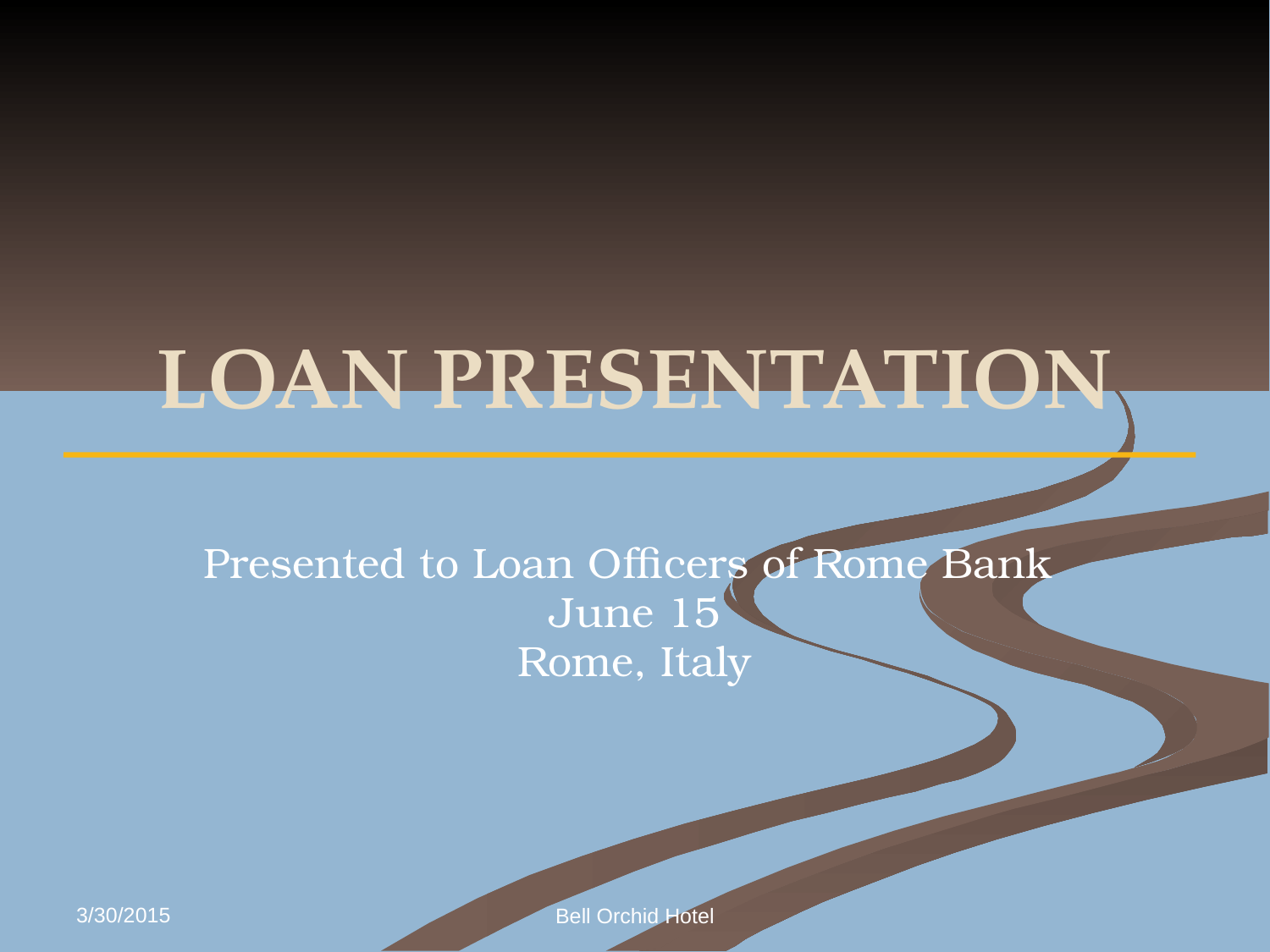

# LOAN PRESENTATION

Presented to Loan Officers of Rome Bank
June 15
Rome, Italy
3/30/2015
Bell Orchid Hotel